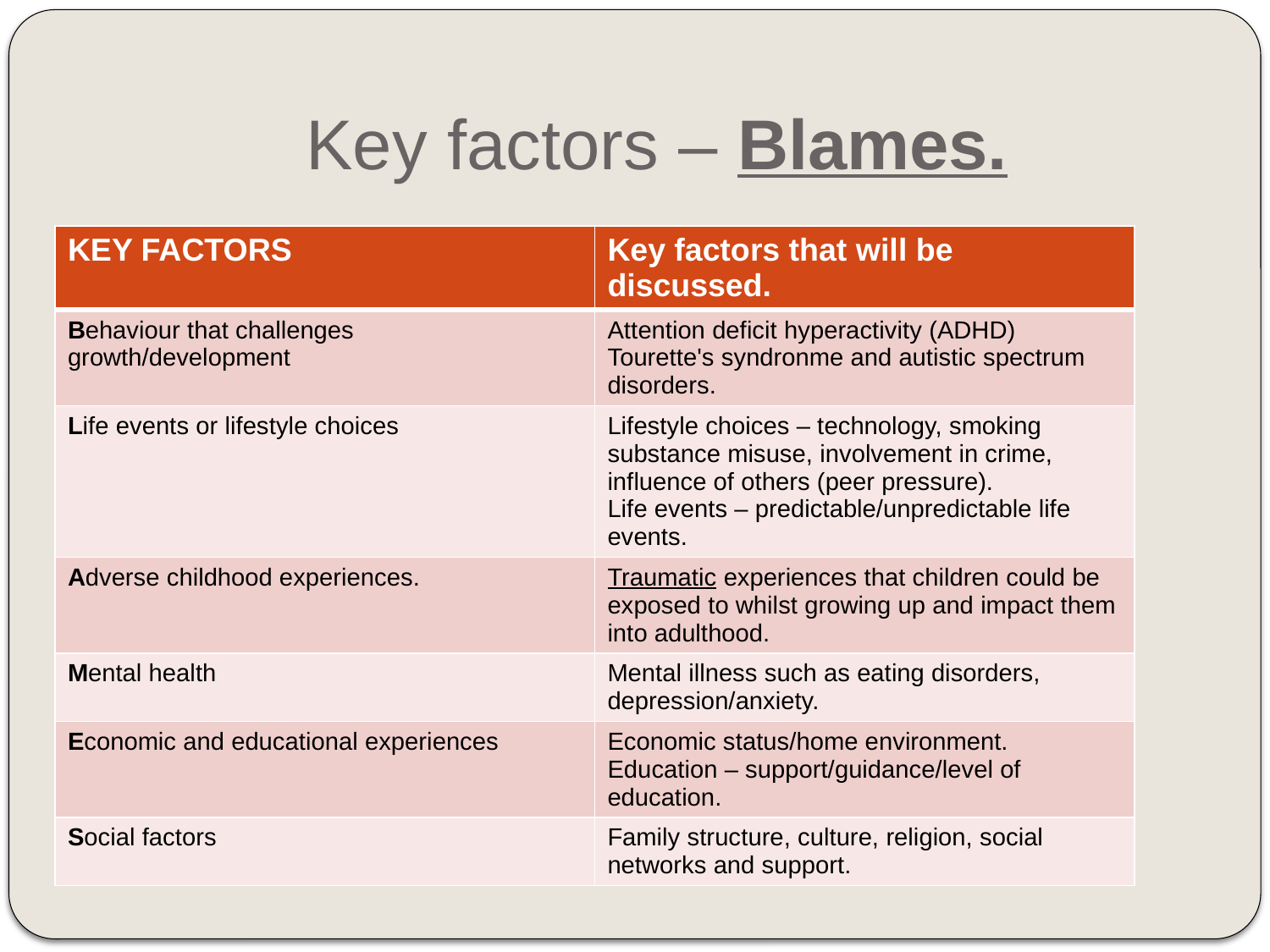

# Key factors – Blames.
| KEY FACTORS | Key factors that will be discussed. |
| --- | --- |
| Behaviour that challenges growth/development | Attention deficit hyperactivity (ADHD) Tourette's syndronme and autistic spectrum disorders. |
| Life events or lifestyle choices | Lifestyle choices – technology, smoking substance misuse, involvement in crime, influence of others (peer pressure). Life events – predictable/unpredictable life events. |
| Adverse childhood experiences. | Traumatic experiences that children could be exposed to whilst growing up and impact them into adulthood. |
| Mental health | Mental illness such as eating disorders, depression/anxiety. |
| Economic and educational experiences | Economic status/home environment. Education – support/guidance/level of education. |
| Social factors | Family structure, culture, religion, social networks and support. |